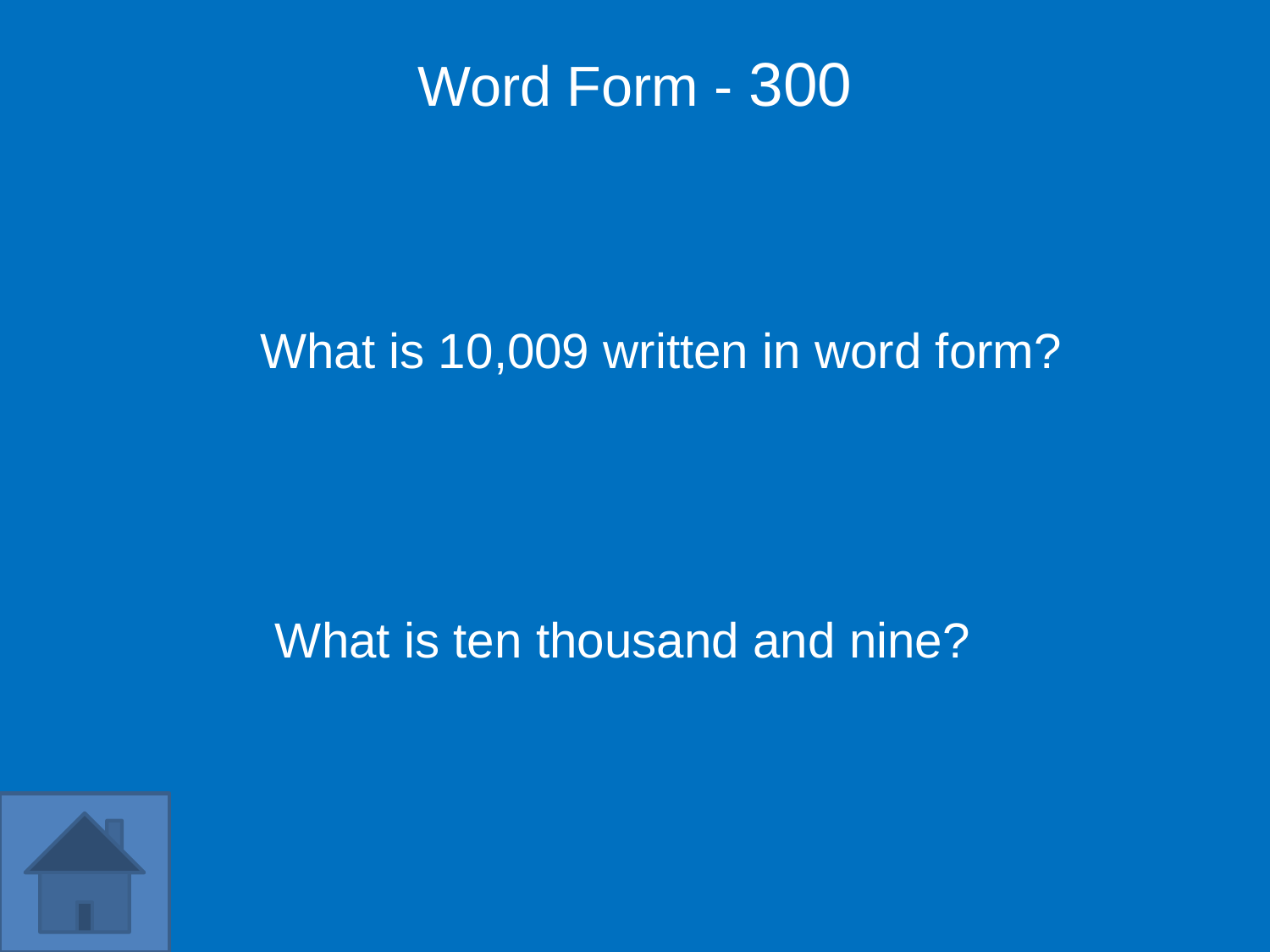

Word Form - 300

What is ten thousand and nine?

What is 10,009 written in word form?